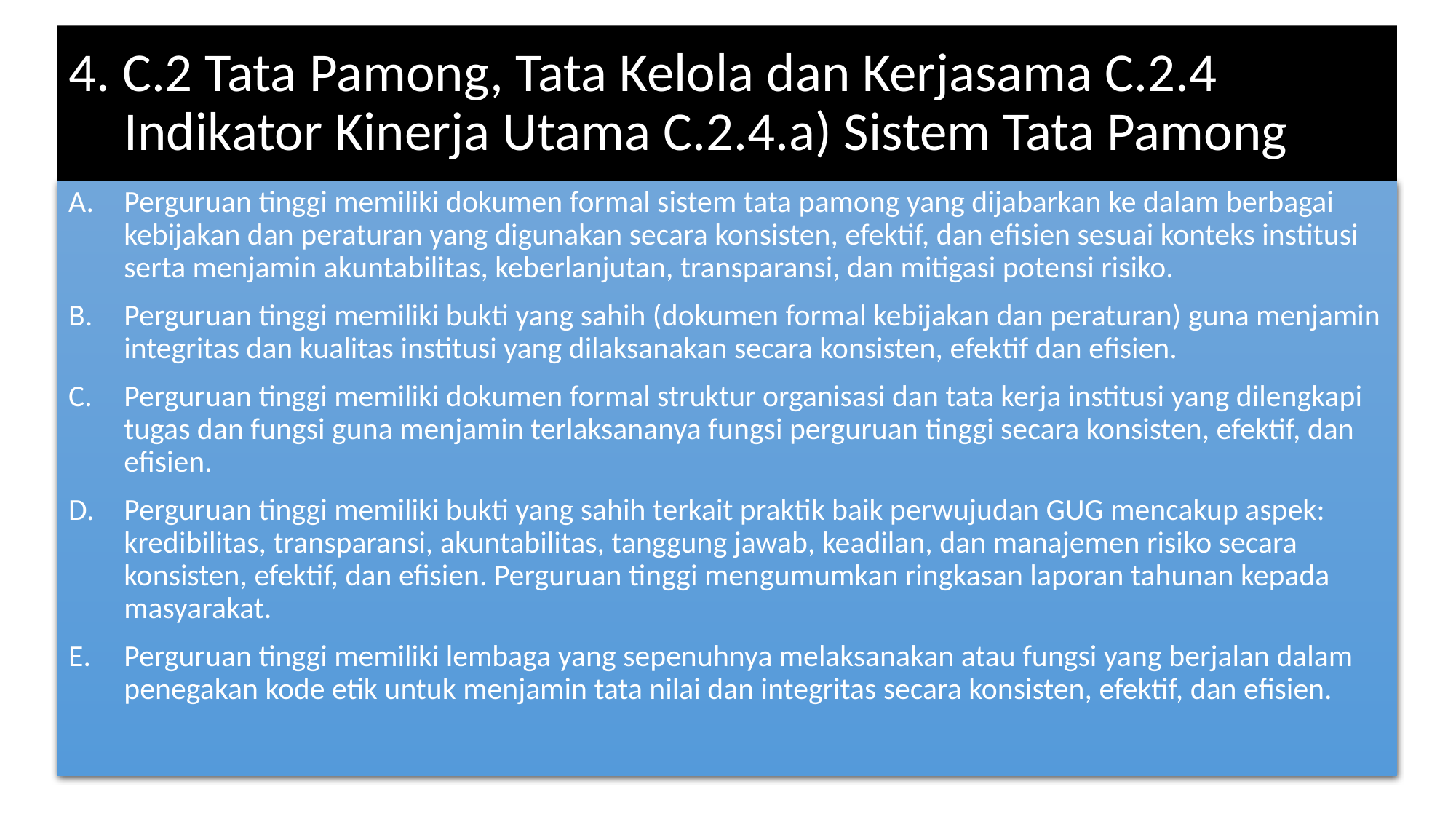

# 4. C.2 Tata Pamong, Tata Kelola dan Kerjasama C.2.4 Indikator Kinerja Utama C.2.4.a) Sistem Tata Pamong
A. 	Perguruan tinggi memiliki dokumen formal sistem tata pamong yang dijabarkan ke dalam berbagai kebijakan dan peraturan yang digunakan secara konsisten, efektif, dan efisien sesuai konteks institusi serta menjamin akuntabilitas, keberlanjutan, transparansi, dan mitigasi potensi risiko.
B. 	Perguruan tinggi memiliki bukti yang sahih (dokumen formal kebijakan dan peraturan) guna menjamin integritas dan kualitas institusi yang dilaksanakan secara konsisten, efektif dan efisien.
C. 	Perguruan tinggi memiliki dokumen formal struktur organisasi dan tata kerja institusi yang dilengkapi tugas dan fungsi guna menjamin terlaksananya fungsi perguruan tinggi secara konsisten, efektif, dan efisien.
D. 	Perguruan tinggi memiliki bukti yang sahih terkait praktik baik perwujudan GUG mencakup aspek: kredibilitas, transparansi, akuntabilitas, tanggung jawab, keadilan, dan manajemen risiko secara konsisten, efektif, dan efisien. Perguruan tinggi mengumumkan ringkasan laporan tahunan kepada masyarakat.
E. 	Perguruan tinggi memiliki lembaga yang sepenuhnya melaksanakan atau fungsi yang berjalan dalam penegakan kode etik untuk menjamin tata nilai dan integritas secara konsisten, efektif, dan efisien.